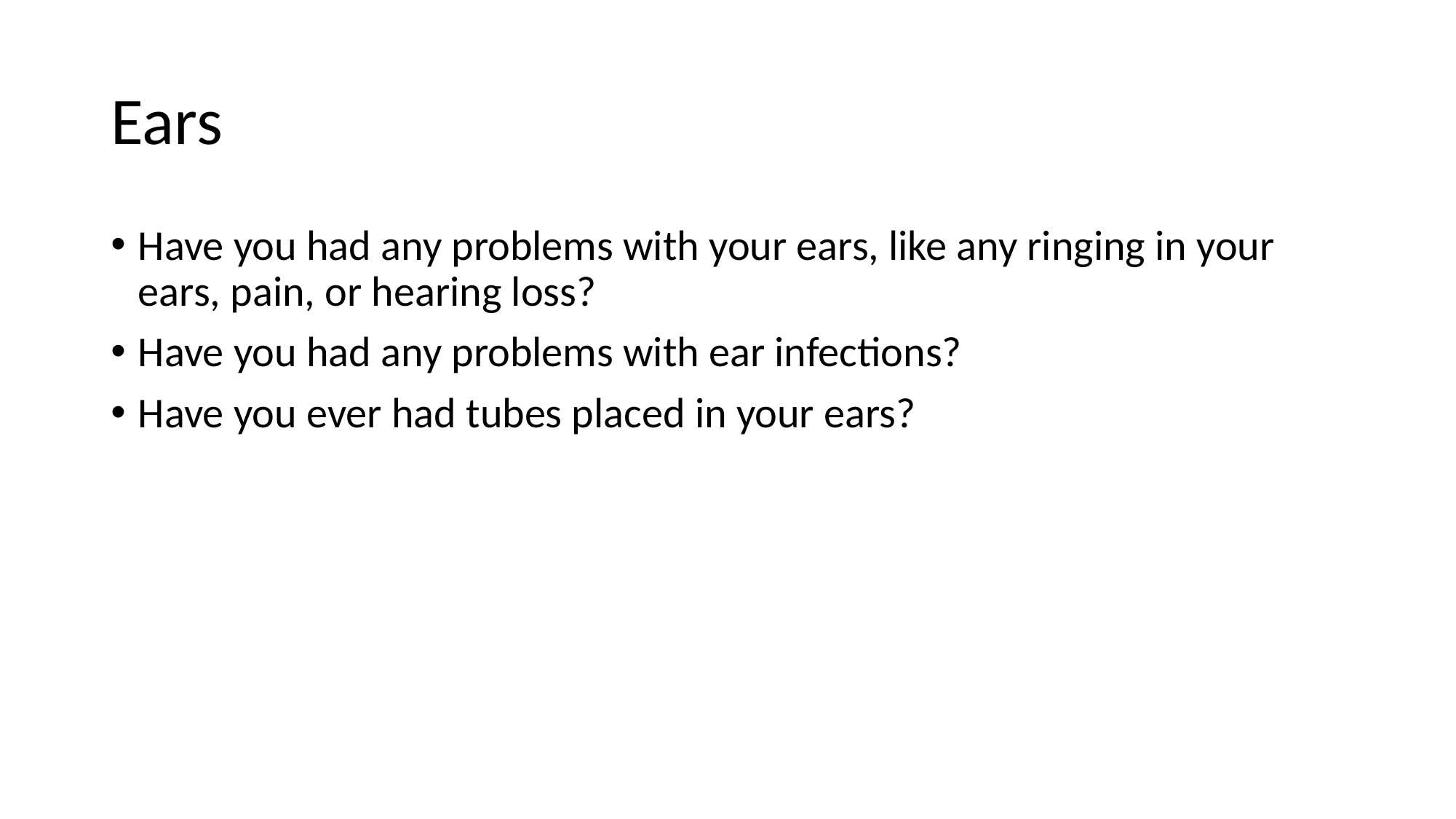

# Ears
Have you had any problems with your ears, like any ringing in your ears, pain, or hearing loss?
Have you had any problems with ear infections?
Have you ever had tubes placed in your ears?